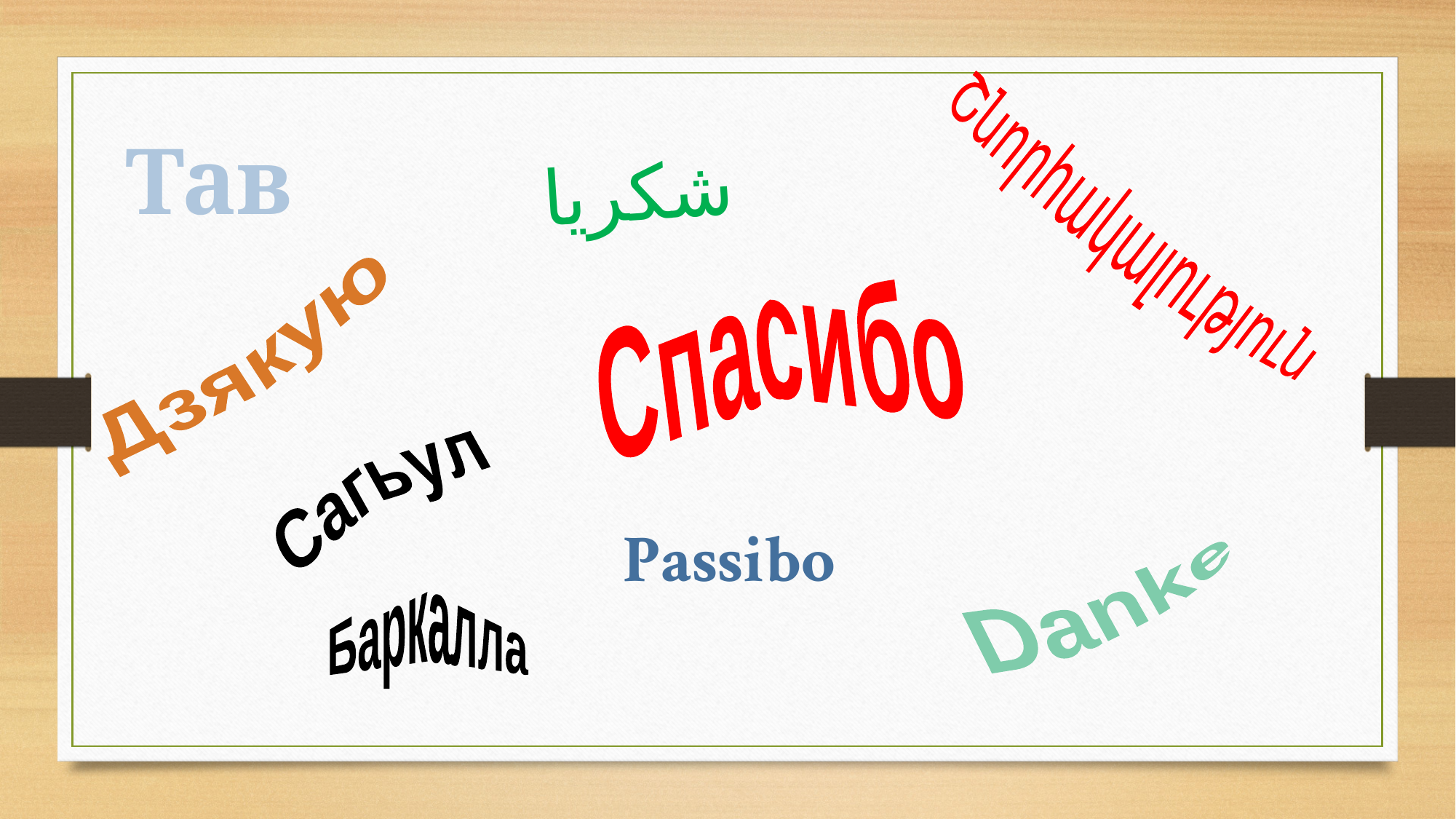

Тав
شکريا
Շնորհակալություն
Спасибо
Дзякую
Сагьул
Passibo
Danke
Баркалла